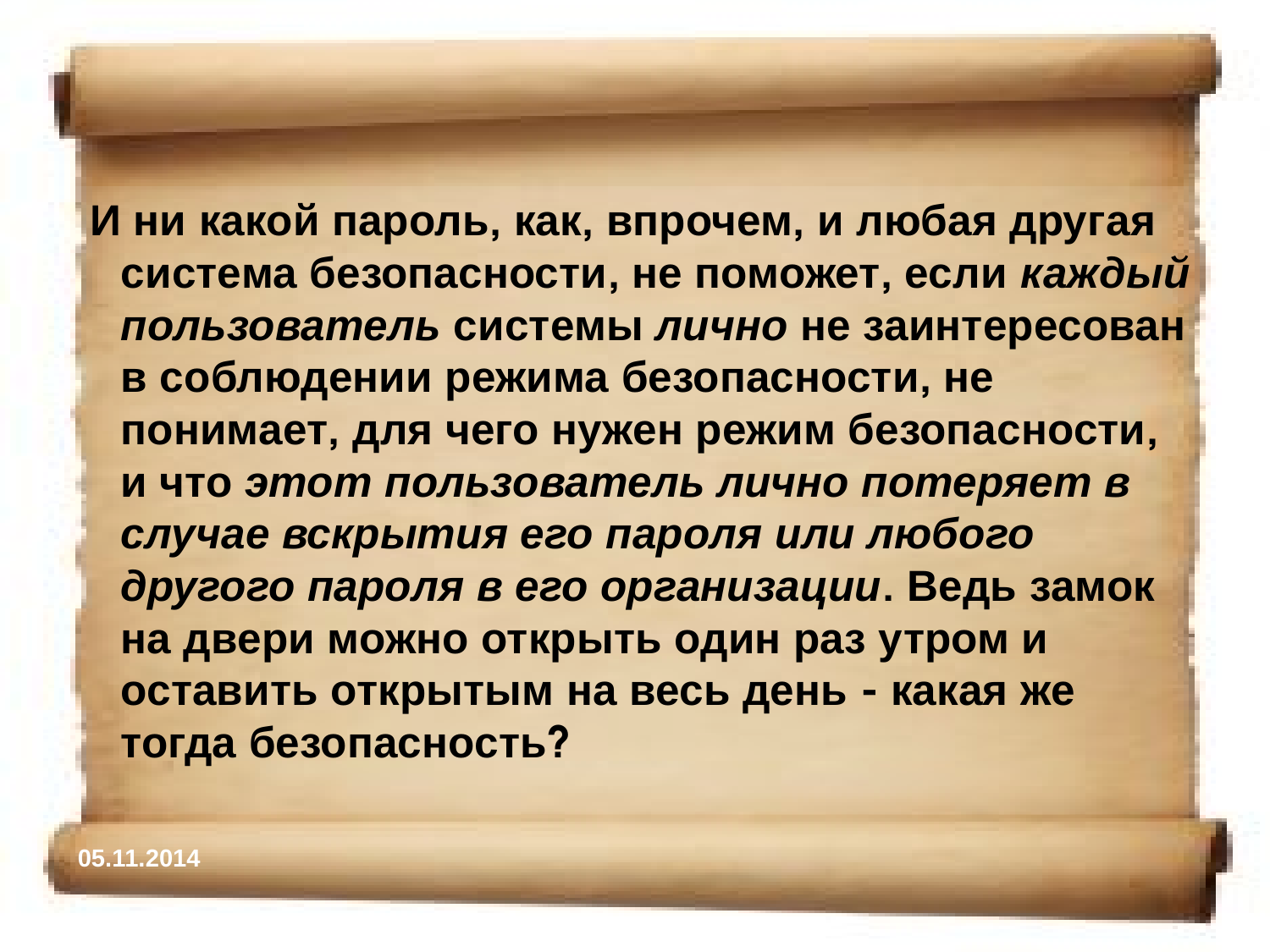

И ни какой пароль, как, впрочем, и любая другая система безопасности, не поможет, если каждый пользователь системы лично не заинтересован в соблюдении режима безопасности, не понимает, для чего нужен режим безопасности, и что этот пользователь лично потеряет в случае вскрытия его пароля или любого другого пароля в его организации. Ведь замок на двери можно открыть один раз утром и оставить открытым на весь день - какая же тогда безопасность?
05.11.2014